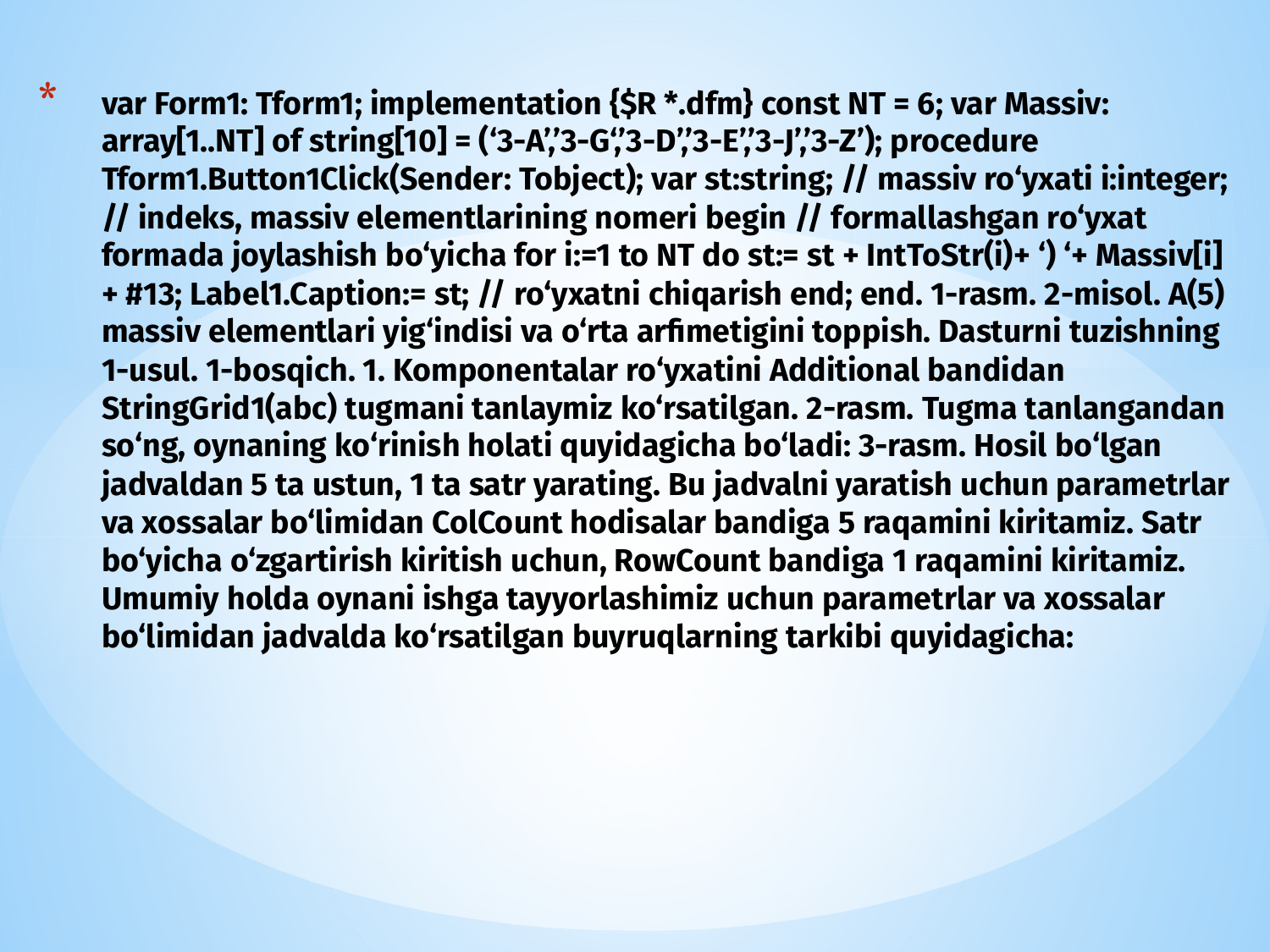

# var Form1: Tform1; implementation {$R *.dfm} const NT = 6; var Massiv: array[1..NT] of string[10] = (‘3-A’,’3-G‘,’3-D’,’3-E’,’3-J’,’3-Z’); procedure Tform1.Button1Click(Sender: Tobject); var st:string; // massiv ro‘yxati i:integer; // indeks, massiv elementlarining nomeri begin // formallashgan ro‘yxat formada joylashish bo‘yicha for i:=1 to NT do st:= st + IntToStr(i)+ ‘) ‘+ Massiv[i] + #13; Label1.Caption:= st; // ro‘yxatni chiqarish end; end. 1-rasm. 2-misol. A(5) massiv elementlari yig‘indisi va o‘rta arfimetigini toppish. Dasturni tuzishning 1-usul. 1-bosqich. 1. Komponеntalar ro‘yxatini Additional bandidan StringGrid1(abc) tugmani tanlaymiz ko‘rsatilgan. 2-rasm. Tugma tanlangandan so‘ng, oynaning ko‘rinish holati quyidagicha bo‘ladi: 3-rasm. Hosil bo‘lgan jadvaldan 5 ta ustun, 1 ta satr yarating. Bu jadvalni yaratish uchun parametrlar va xossalar bo‘limidan ColCount hodisalar bandiga 5 raqamini kiritamiz. Satr bo‘yicha o‘zgartirish kiritish uchun, RowCount bandiga 1 raqamini kiritamiz. Umumiy holda oynani ishga tayyorlashimiz uchun parametrlar va xossalar bo‘limidan jadvalda ko‘rsatilgan buyruqlarning tarkibi quyidagicha: